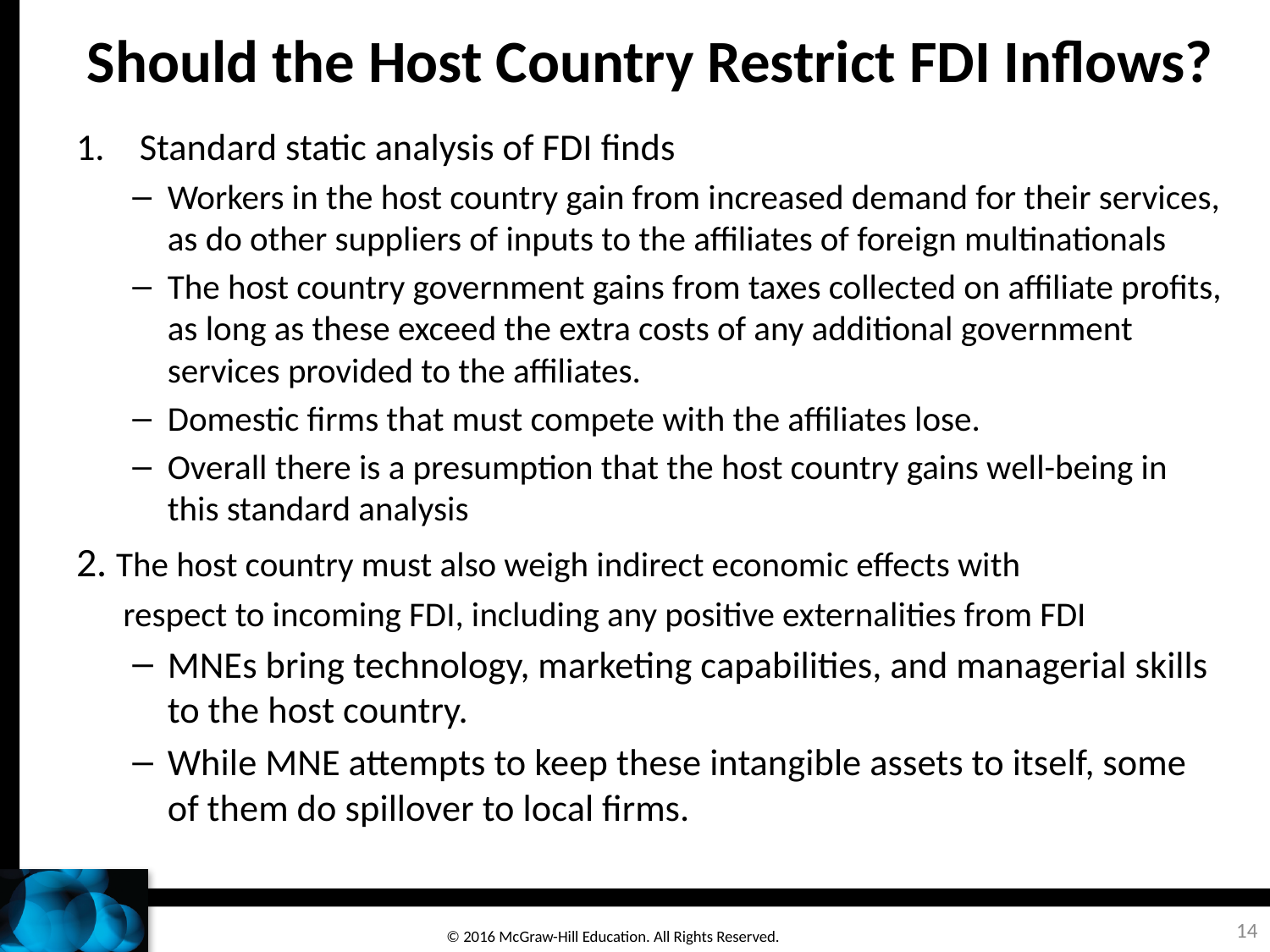

# Should the Host Country Restrict FDI Inflows?
Standard static analysis of FDI finds
Workers in the host country gain from increased demand for their services, as do other suppliers of inputs to the affiliates of foreign multinationals
The host country government gains from taxes collected on affiliate profits, as long as these exceed the extra costs of any additional government services provided to the affiliates.
Domestic firms that must compete with the affiliates lose.
Overall there is a presumption that the host country gains well-being in this standard analysis
2. The host country must also weigh indirect economic effects with
      respect to incoming FDI, including any positive externalities from FDI
MNEs bring technology, marketing capabilities, and managerial skills to the host country.
While MNE attempts to keep these intangible assets to itself, some of them do spillover to local firms.

14
© 2016 McGraw-Hill Education. All Rights Reserved.